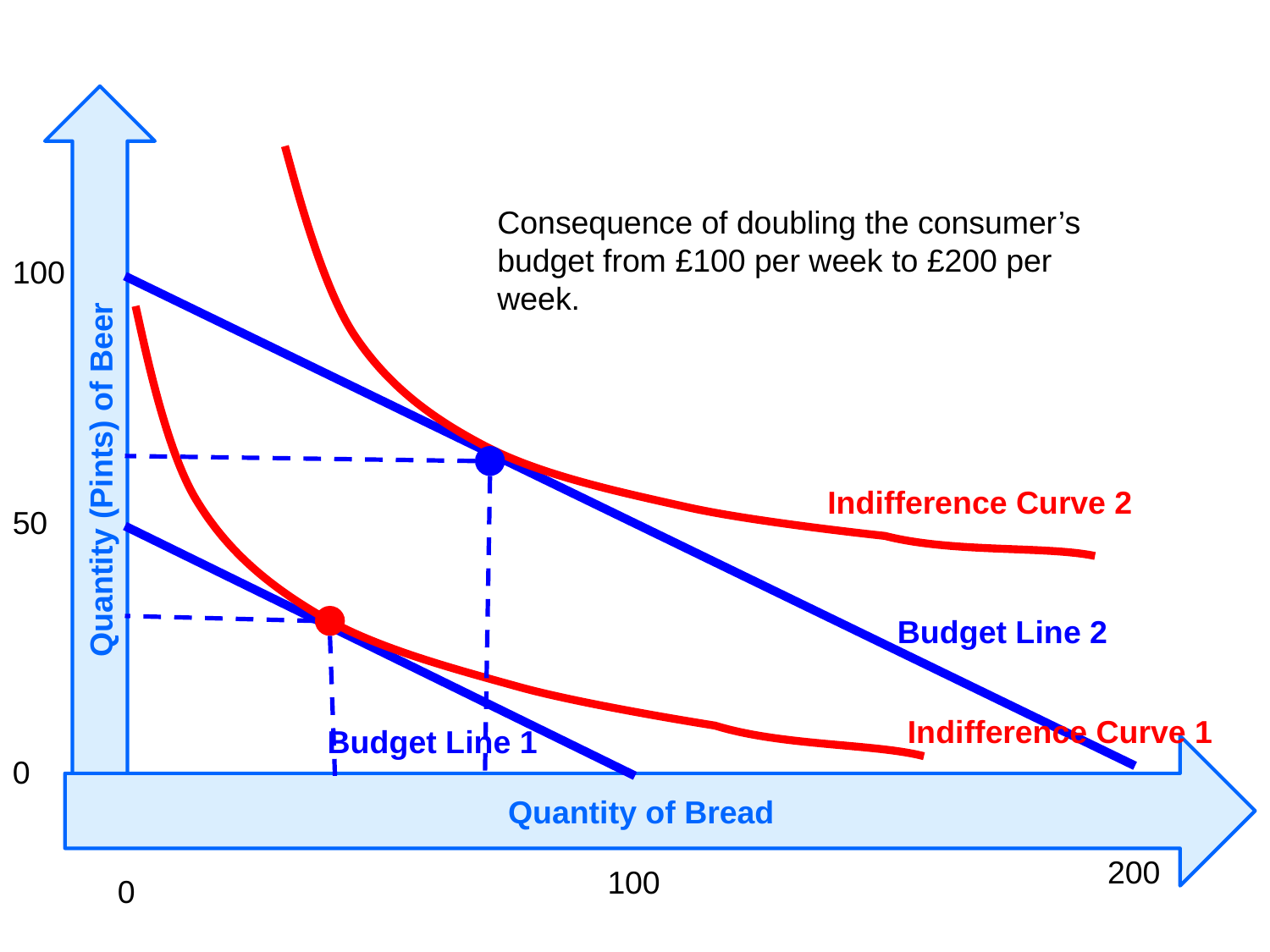

Quantity (Pints) of Beer

Consequence of doubling the consumer’s budget from £100 per week to £200 per week.
100

Indifference Curve 2
50

Budget Line 2
Indifference Curve 1
Budget Line 1
Quantity of Bread
0
200
100
0